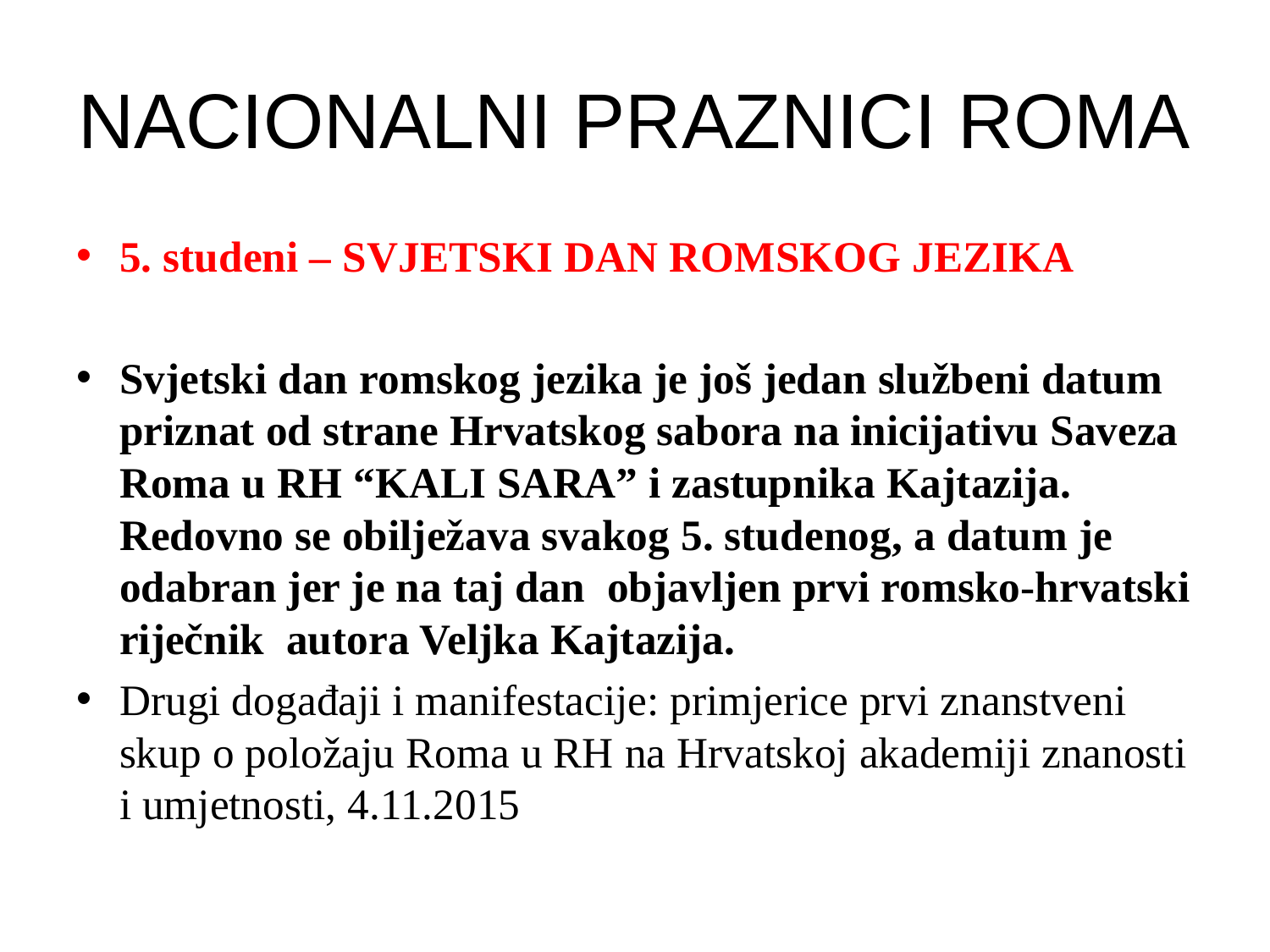

# NACIONALNI PRAZNICI ROMA
5. studeni – SVJETSKI DAN ROMSKOG JEZIKA

Svjetski dan romskog jezika je još jedan službeni datum priznat od strane Hrvatskog sabora na inicijativu Saveza Roma u RH “KALI SARA” i zastupnika Kajtazija. Redovno se obilježava svakog 5. studenog, a datum je odabran jer je na taj dan  objavljen prvi romsko-hrvatski riječnik  autora Veljka Kajtazija.
Drugi događaji i manifestacije: primjerice prvi znanstveni skup o položaju Roma u RH na Hrvatskoj akademiji znanosti i umjetnosti, 4.11.2015